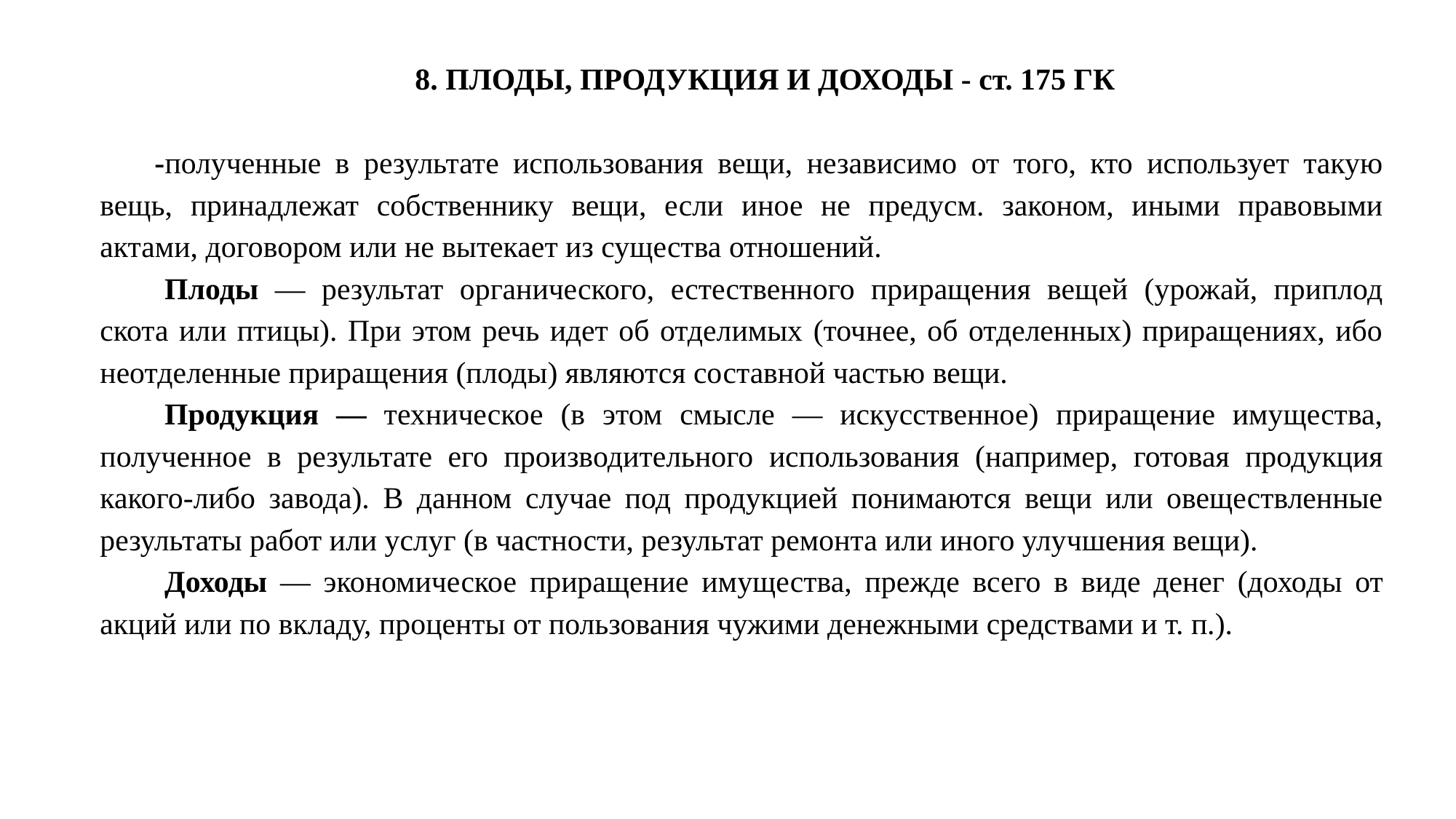

8. ПЛОДЫ, ПРОДУКЦИЯ И ДОХОДЫ - ст. 175 ГК

-полученные в результате использования вещи, независимо от того, кто использует такую вещь, принадлежат собственнику вещи, если иное не предусм. законом, иными правовыми актами, договором или не вытекает из существа отношений.
Плоды — результат органического, естественного приращения вещей (урожай, приплод скота или пти­цы). При этом речь идет об отделимых (точнее, об отделенных) приращениях, ибо неотделенные приращения (плоды) являются составной частью вещи.
Продукция — техническое (в этом смысле — искусственное) приращение имущества, полученное в результате его производи­тельного использования (например, готовая продукция какого-либо завода). В данном случае под продукцией понимаются вещи или овеществленные результаты работ или услуг (в частности, результат ремонта или иного улучшения вещи).
Доходы — эконо­мическое приращение имущества, прежде всего в виде денег (дохо­ды от акций или по вкладу, проценты от пользования чужими де­нежными средствами и т. п.).